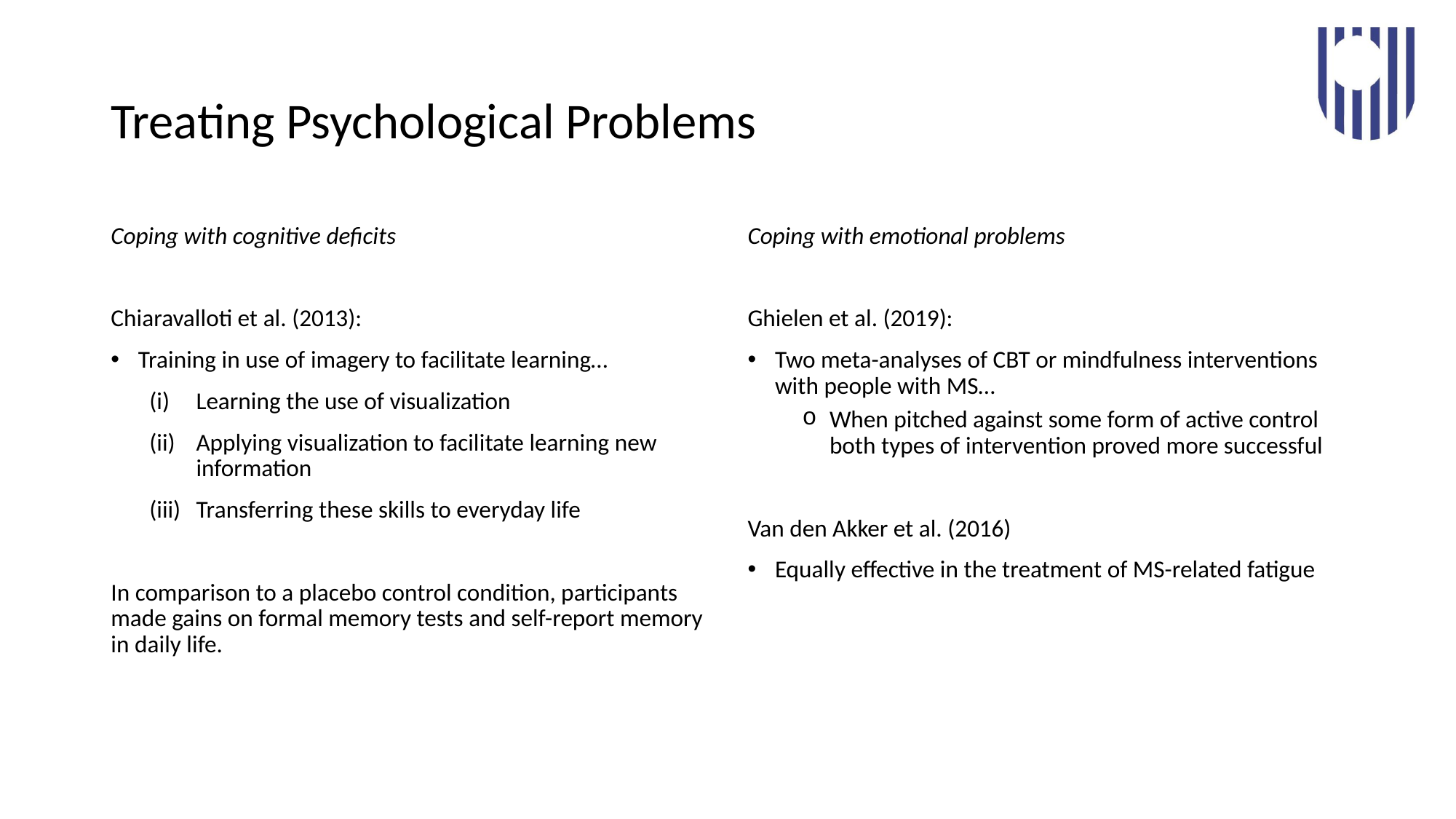

# Treating Psychological Problems
Coping with cognitive deficits

Chiaravalloti et al. (2013):
Training in use of imagery to facilitate learning…
Learning the use of visualization
Applying visualization to facilitate learning new information
Transferring these skills to everyday life

In comparison to a placebo control condition, participants made gains on formal memory tests and self-report memory in daily life.
Coping with emotional problems

Ghielen et al. (2019):
Two meta-analyses of CBT or mindfulness interventions with people with MS…
When pitched against some form of active control both types of intervention proved more successful

Van den Akker et al. (2016)
Equally effective in the treatment of MS-related fatigue